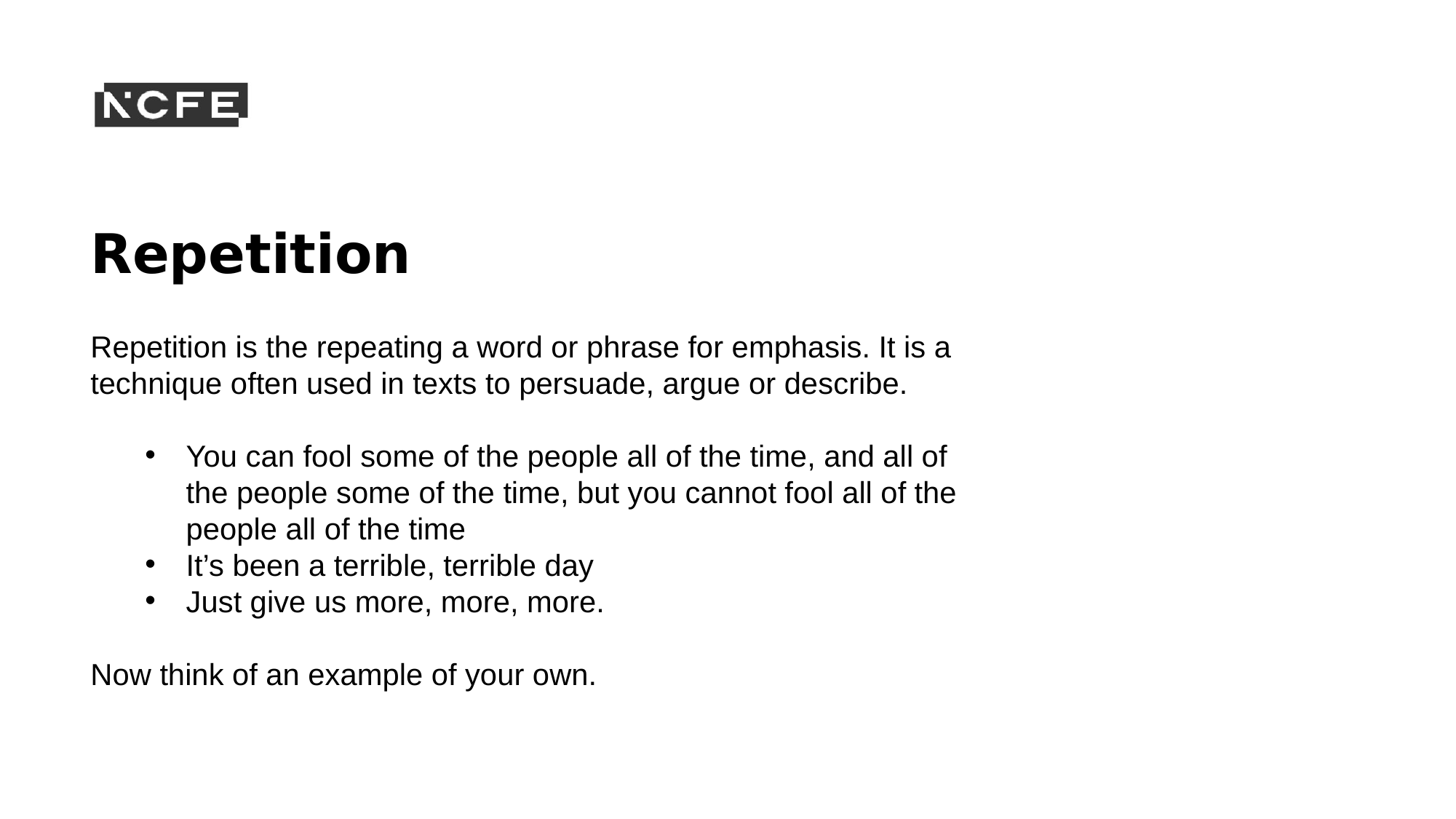

# Repetition
Repetition is the repeating a word or phrase for emphasis. It is a technique often used in texts to persuade, argue or describe.
You can fool some of the people all of the time, and all of the people some of the time, but you cannot fool all of the people all of the time
It’s been a terrible, terrible day
Just give us more, more, more.

Now think of an example of your own.